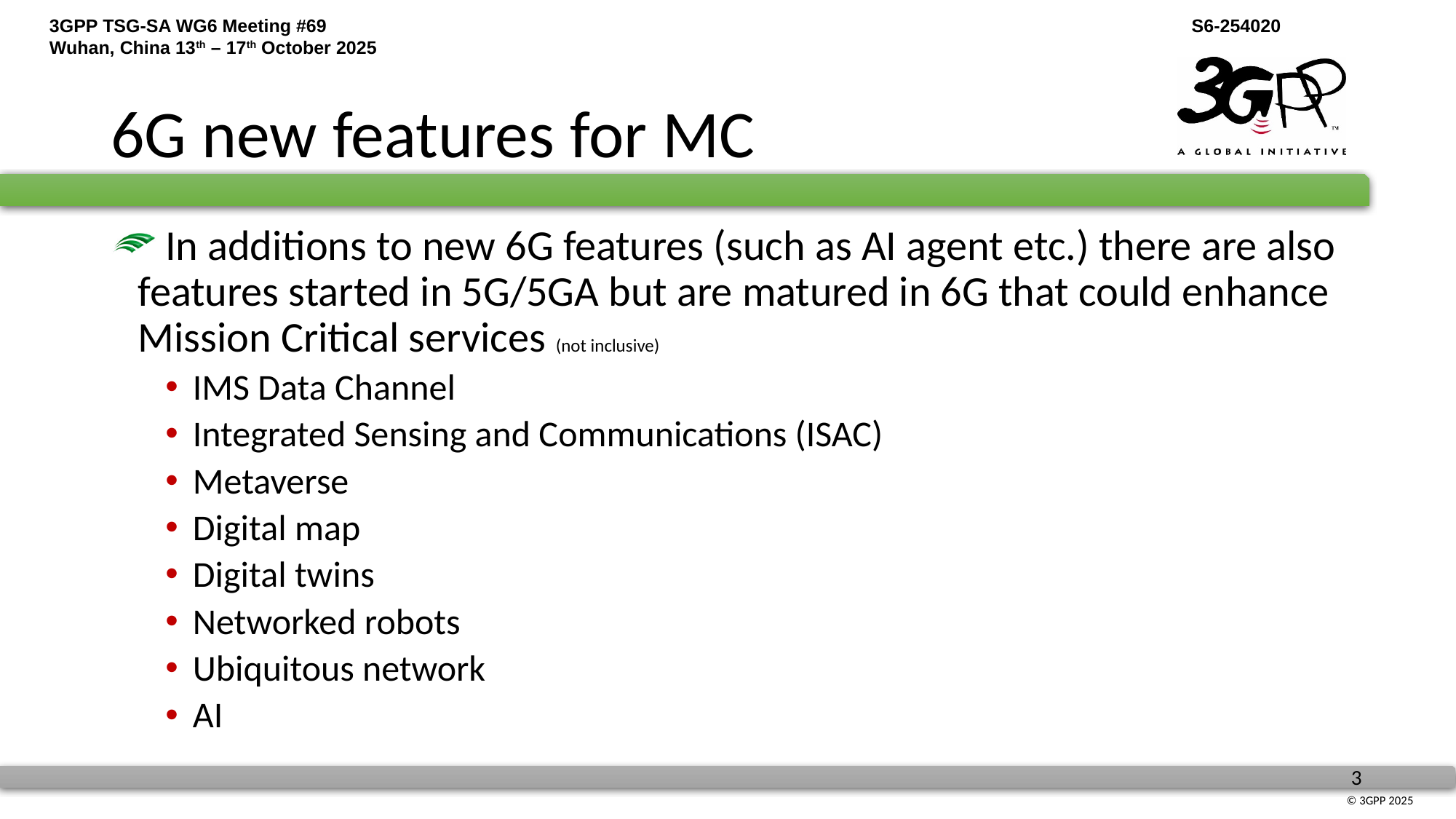

# 6G new features for MC
 In additions to new 6G features (such as AI agent etc.) there are also features started in 5G/5GA but are matured in 6G that could enhance Mission Critical services (not inclusive)
IMS Data Channel
Integrated Sensing and Communications (ISAC)
Metaverse
Digital map
Digital twins
Networked robots
Ubiquitous network
AI